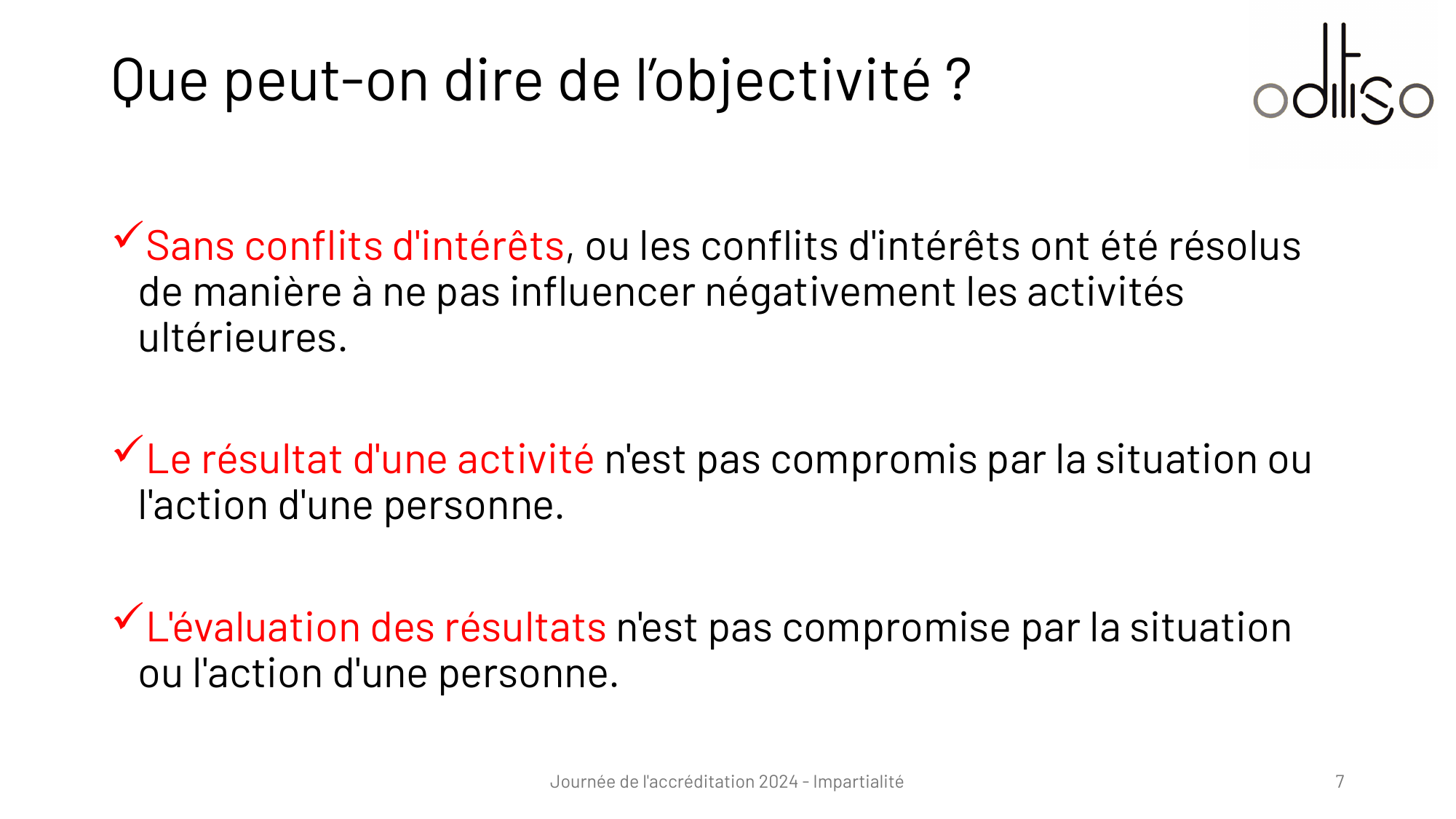

# Que peut-on dire de l’objectivité ?
Sans conflits d'intérêts, ou les conflits d'intérêts ont été résolus de manière à ne pas influencer négativement les activités ultérieures.

Le résultat d'une activité n'est pas compromis par la situation ou l'action d'une personne.

L'évaluation des résultats n'est pas compromise par la situation ou l'action d'une personne.
Journée de l'accréditation 2024 - Impartialité
7